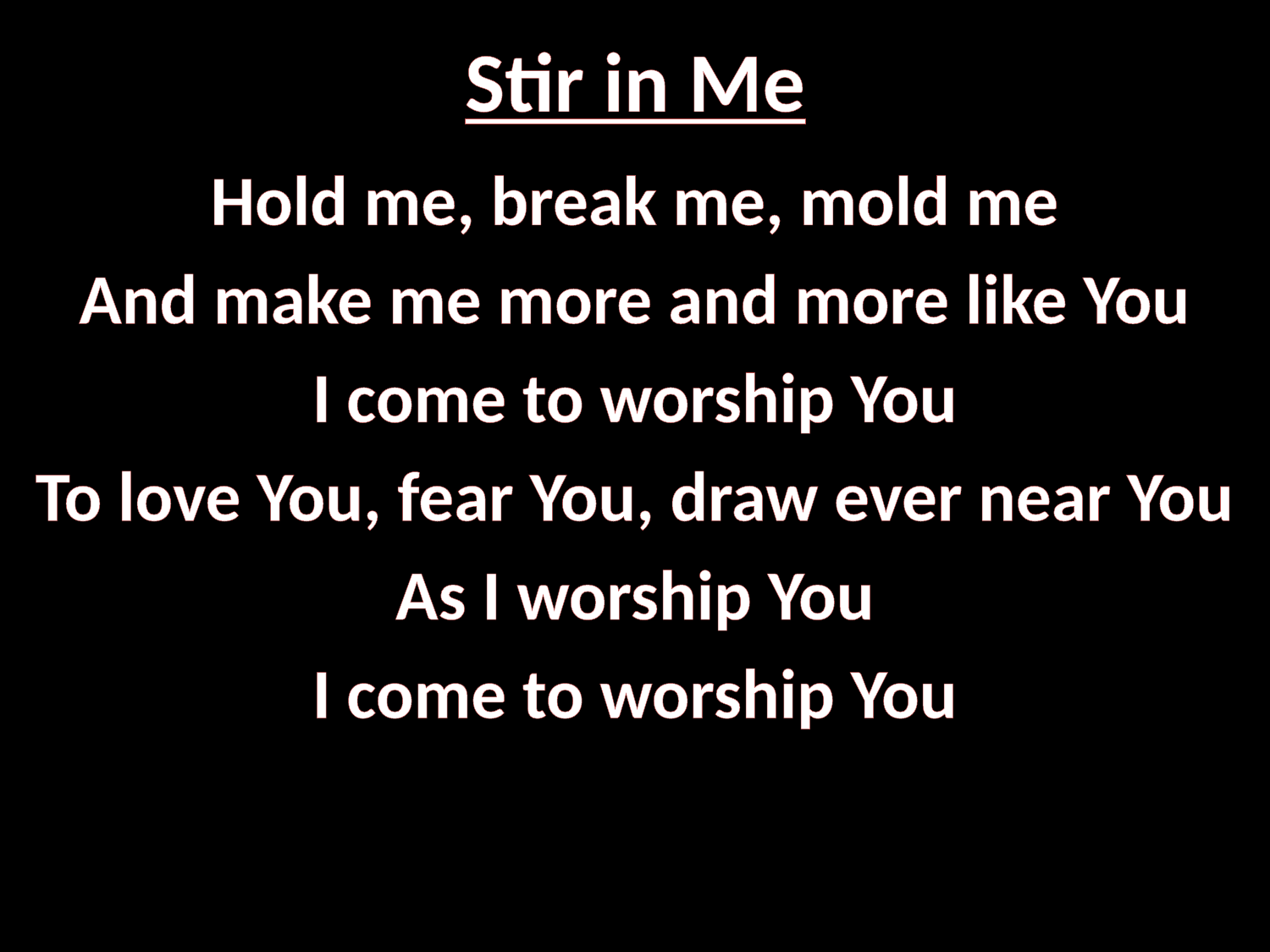

# Stir in Me
Hold me, break me, mold me
And make me more and more like You
I come to worship You
To love You, fear You, draw ever near You
As I worship You
I come to worship You